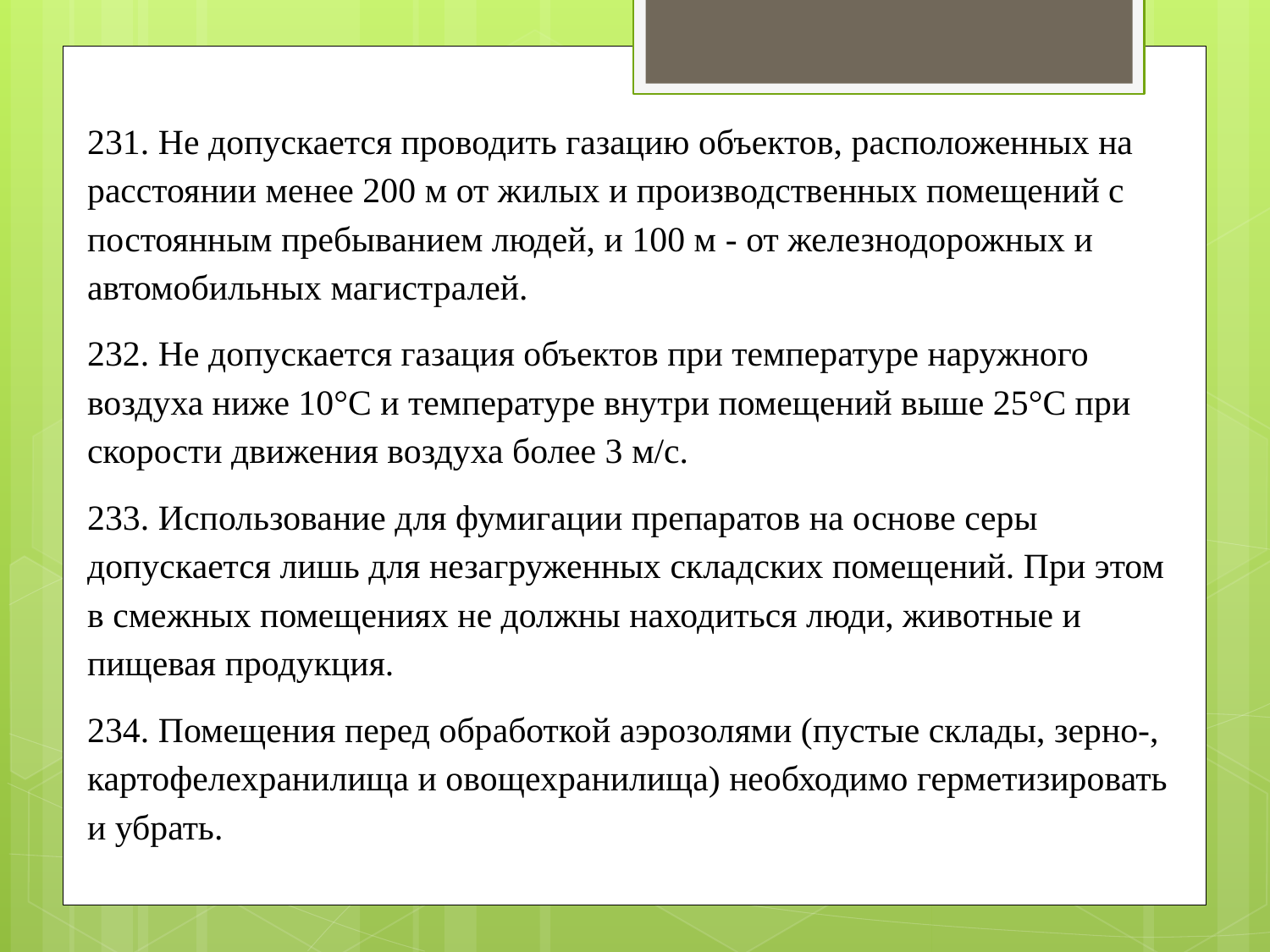

231. Не допускается проводить газацию объектов, расположенных на расстоянии менее 200 м от жилых и производственных помещений с постоянным пребыванием людей, и 100 м - от железнодорожных и автомобильных магистралей.
232. Не допускается газация объектов при температуре наружного воздуха ниже 10°С и температуре внутри помещений выше 25°С при скорости движения воздуха более 3 м/с.
233. Использование для фумигации препаратов на основе серы допускается лишь для незагруженных складских помещений. При этом в смежных помещениях не должны находиться люди, животные и пищевая продукция.
234. Помещения перед обработкой аэрозолями (пустые склады, зерно-, картофелехранилища и овощехранилища) необходимо герметизировать и убрать.